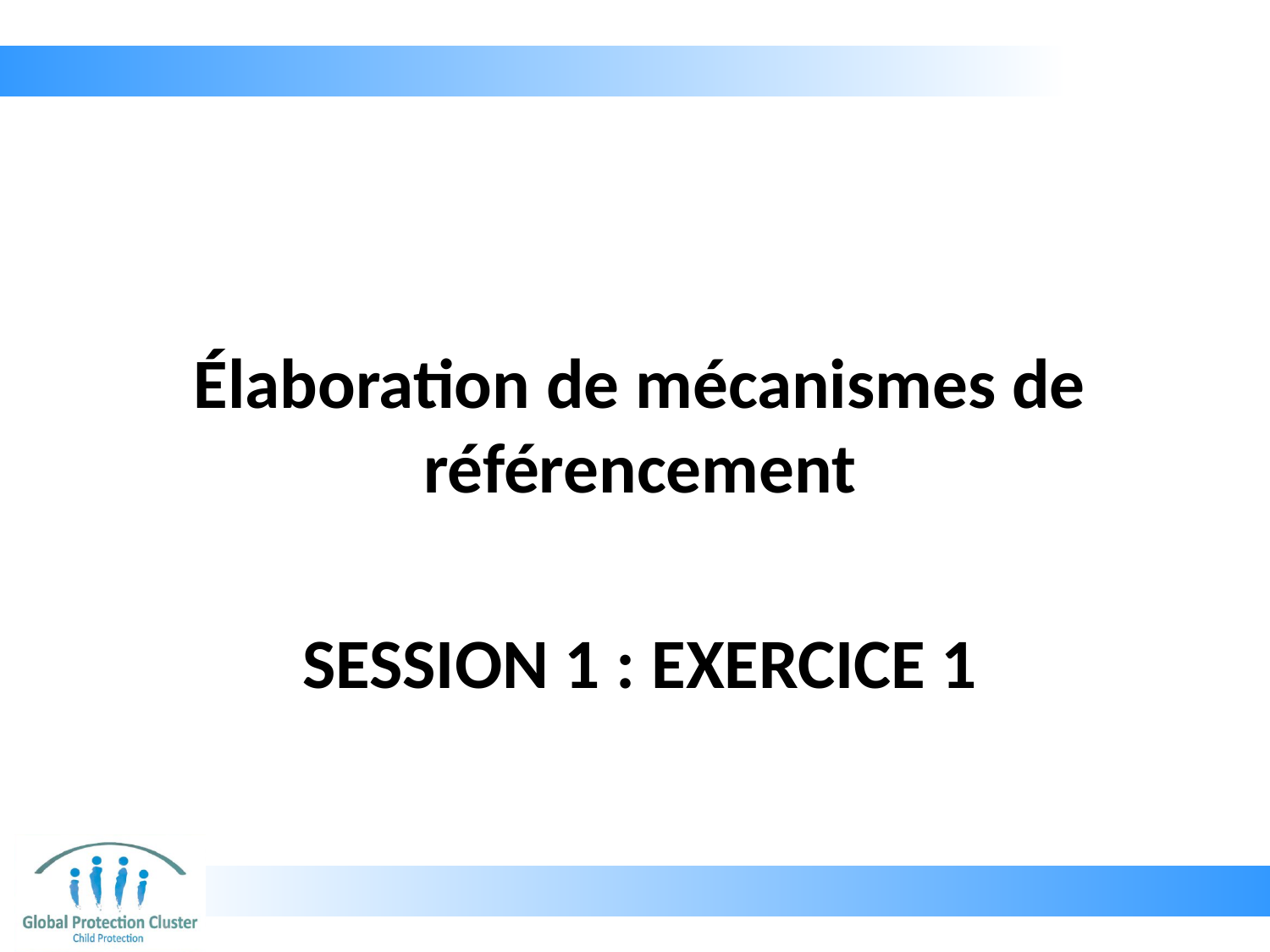

Élaboration de mécanismes de référencement

# SESSION 1 : EXERCICE 1